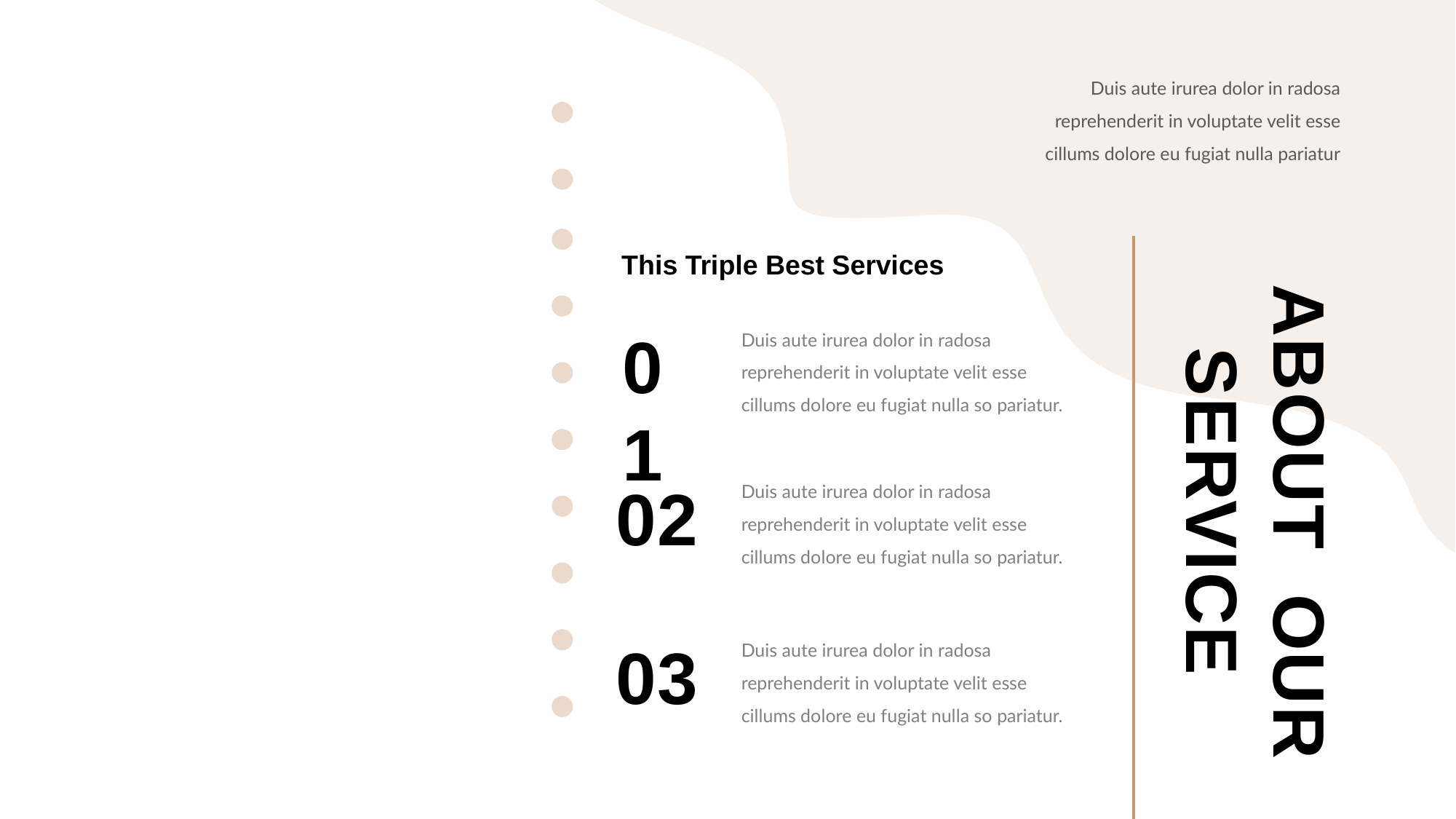

Duis aute irurea dolor in radosa reprehenderit in voluptate velit esse cillums dolore eu fugiat nulla pariatur

This Triple Best Services
Duis aute irurea dolor in radosa reprehenderit in voluptate velit esse cillums dolore eu fugiat nulla so pariatur.
01
 ABOUT  OUR SERVICE
Duis aute irurea dolor in radosa reprehenderit in voluptate velit esse cillums dolore eu fugiat nulla so pariatur.
02
Duis aute irurea dolor in radosa reprehenderit in voluptate velit esse cillums dolore eu fugiat nulla so pariatur.
03